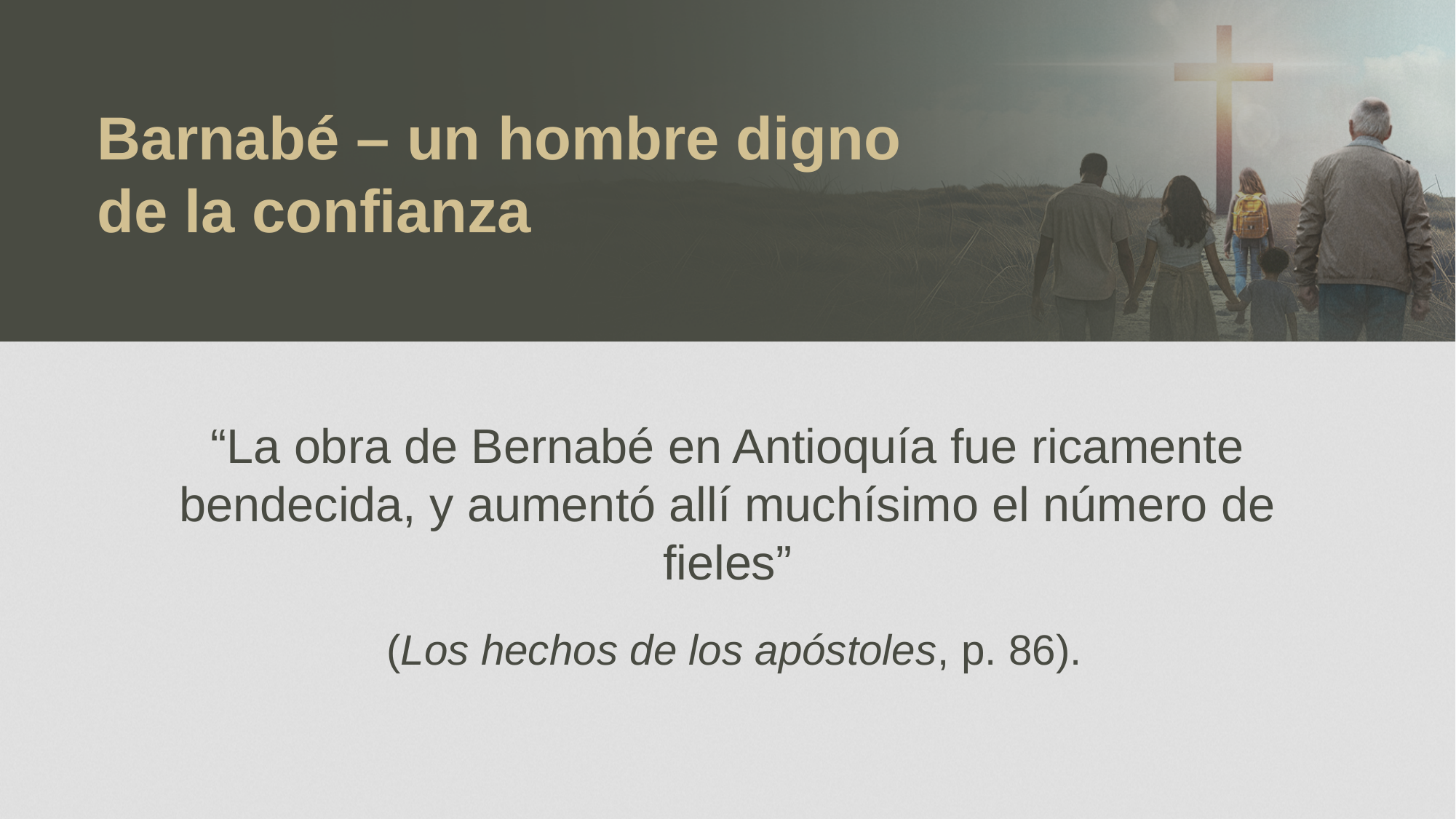

Barnabé – un hombre digno de la confianza
“La obra de Bernabé en Antioquía fue ricamente bendecida, y aumentó allí muchísimo el número de fieles”
 (Los hechos de los apóstoles, p. 86).